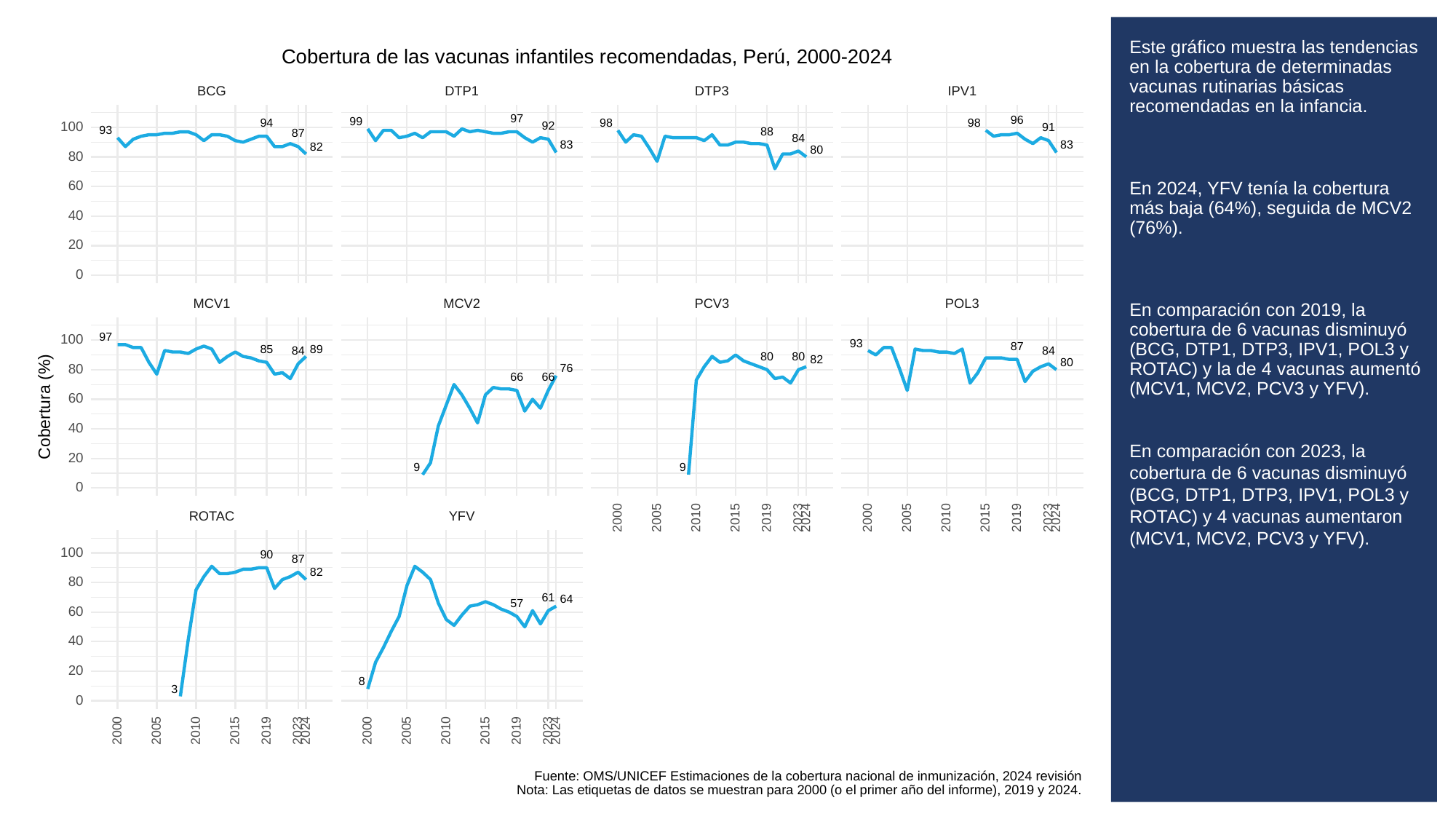

# Este gráfico muestra las tendencias en la cobertura de determinadas vacunas rutinarias básicas recomendadas en la infancia.

En 2024, YFV tenía la cobertura más baja (64%), seguida de MCV2 (76%).

En comparación con 2019, la cobertura de 6 vacunas disminuyó (BCG, DTP1, DTP3, IPV1, POL3 y ROTAC) y la de 4 vacunas aumentó (MCV1, MCV2, PCV3 y YFV).

En comparación con 2023, la cobertura de 6 vacunas disminuyó (BCG, DTP1, DTP3, IPV1, POL3 y ROTAC) y 4 vacunas aumentaron (MCV1, MCV2, PCV3 y YFV).

Cobertura de las vacunas infantiles recomendadas, Perú, 2000-2024
BCG
DTP3
DTP1
IPV1

97
96
99
98
98
94
100
92
91
93

88

87

84
83
83

82
80
80

60

40

20

0

POL3
PCV3
MCV1
MCV2

97
100
93

87

89
85
84
84

80
80

82
80
76
80

66
66

60
Cobertura (%)

40

20

9
9

0

ROTAC
YFV
2023
2023
2000
2005
2010
2015
2019
2024
2000
2005
2010
2015
2019
2024

100
90

87

82
80

61
64

57
60

40

20

8
3

0

2023
2023
2000
2005
2010
2015
2019
2024
2000
2005
2010
2015
2019
2024
Fuente: OMS/UNICEF Estimaciones de la cobertura nacional de inmunización, 2024 revisión
Nota: Las etiquetas de datos se muestran para 2000 (o el primer año del informe), 2019 y 2024.